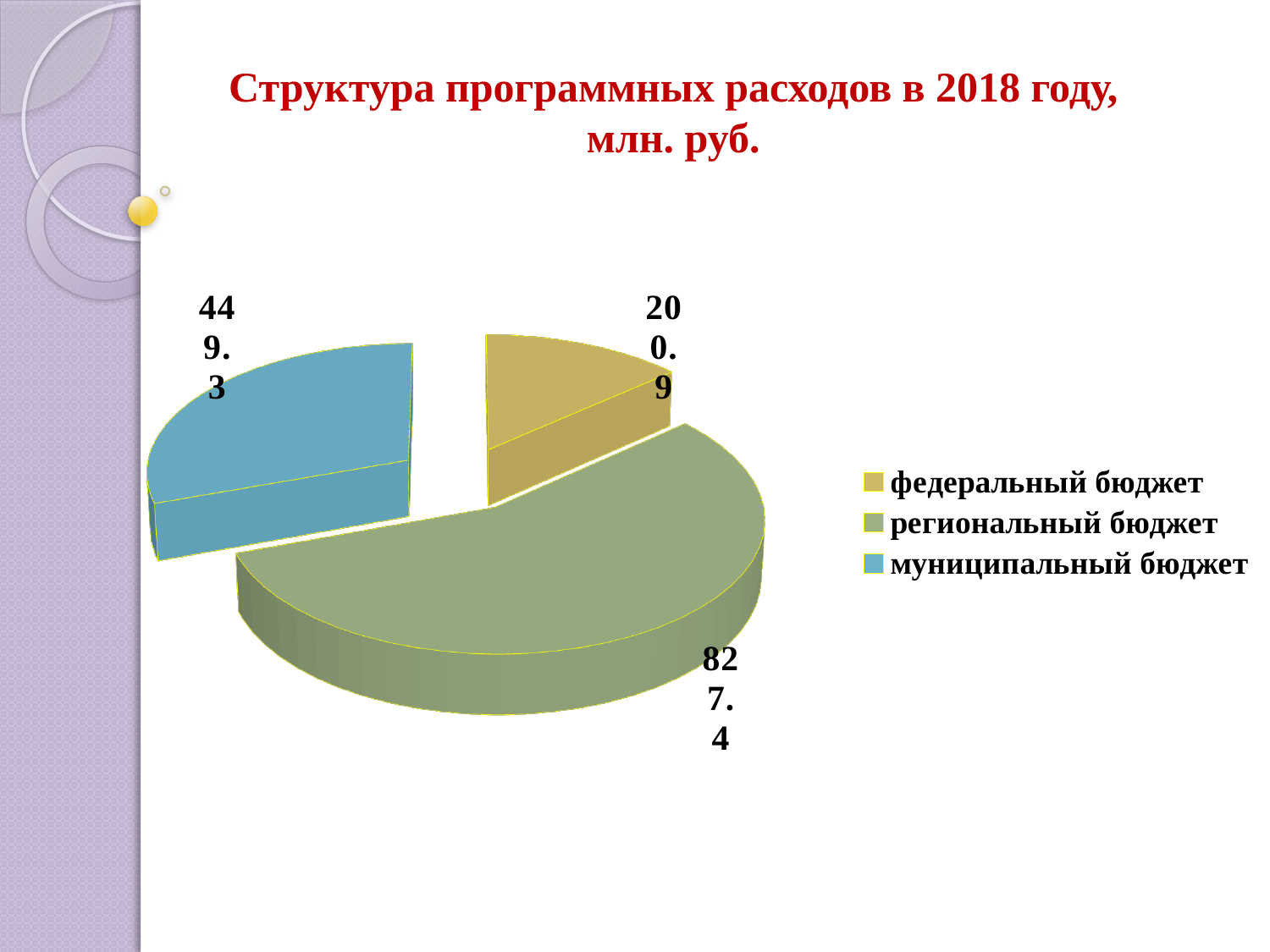

# Структура программных расходов в 2018 году, млн. руб.

[unsupported chart]